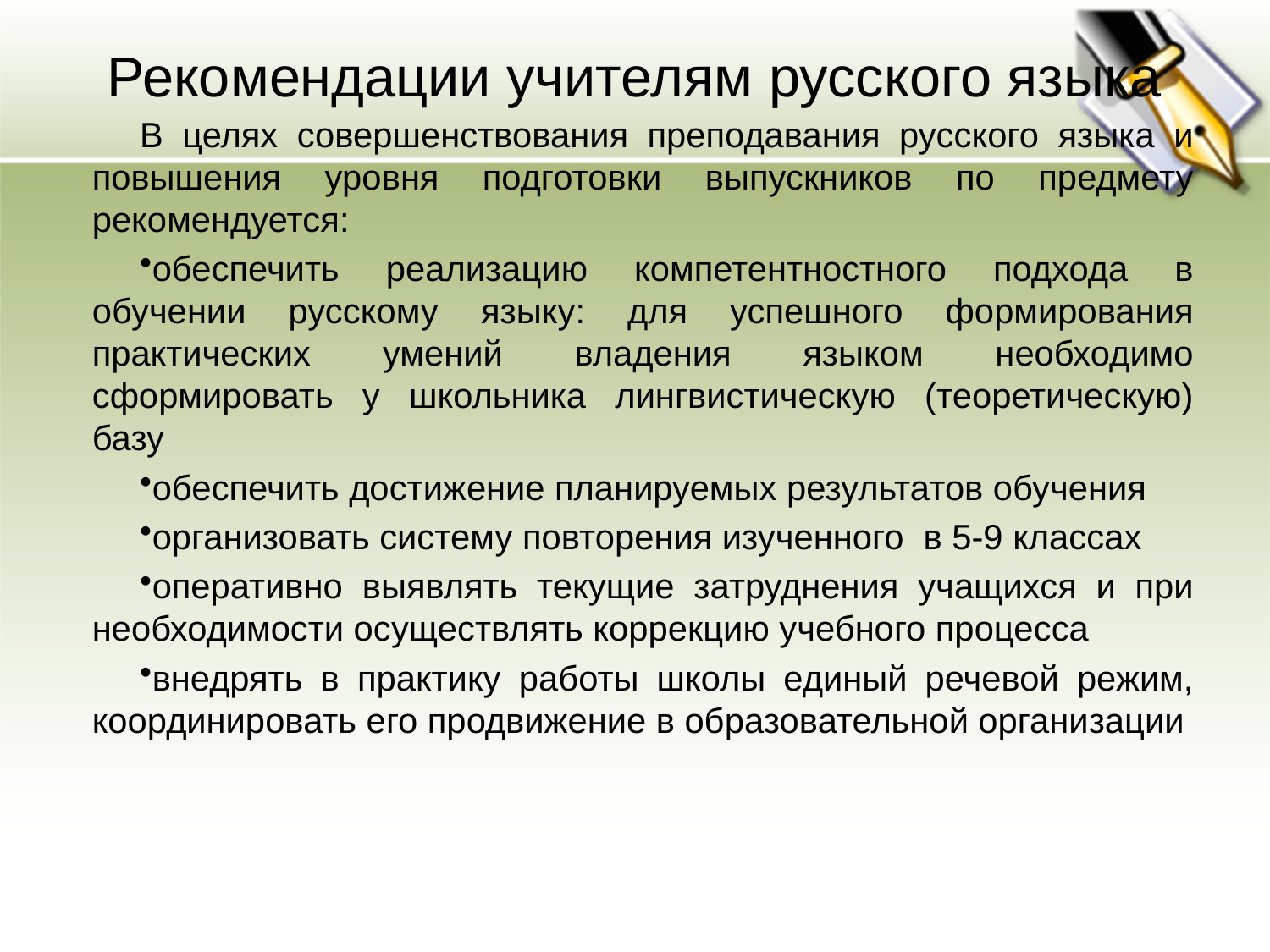

# Рекомендации учителям русского языка
В целях совершенствования преподавания русского языка и повышения уровня подготовки выпускников по предмету рекомендуется:
обеспечить реализацию компетентностного подхода в обучении русскому языку: для успешного формирования практических умений владения языком необходимо сформировать у школьника лингвистическую (теоретическую) базу
обеспечить достижение планируемых результатов обучения
организовать систему повторения изученного  в 5-9 классах
оперативно выявлять текущие затруднения учащихся и при необходимости осуществлять коррекцию учебного процесса
внедрять в практику работы школы единый речевой режим, координировать его продвижение в образовательной организации